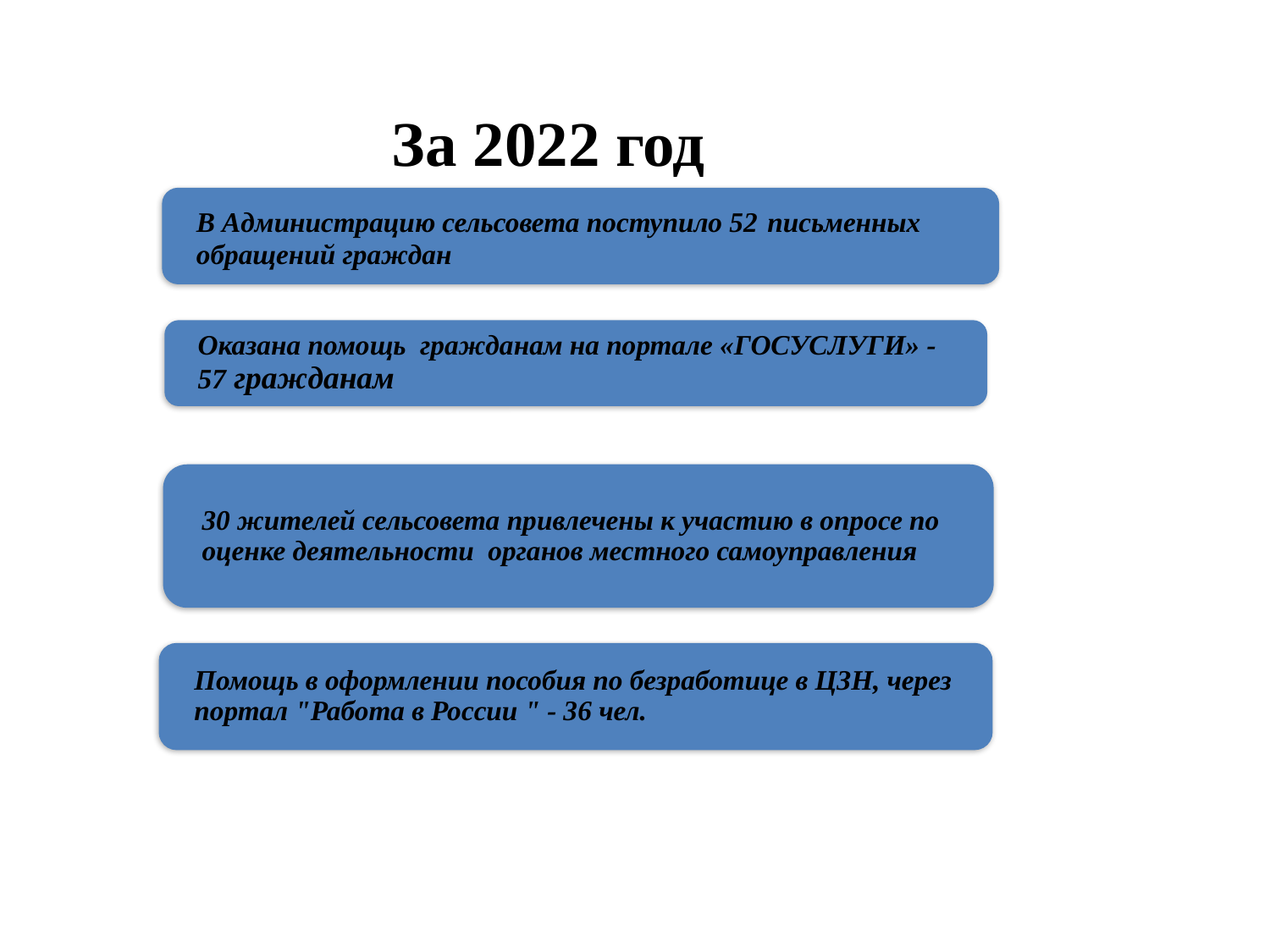

За 2022 год
В Администрацию сельсовета поступило 52 письменных обращений граждан
Оказана помощь  гражданам на портале «ГОСУСЛУГИ» - 57 гражданам
30 жителей сельсовета привлечены к участию в опросе по оценке деятельности  органов местного самоуправления
Помощь в оформлении пособия по безработице в ЦЗН, через портал "Работа в России " - 36 чел.